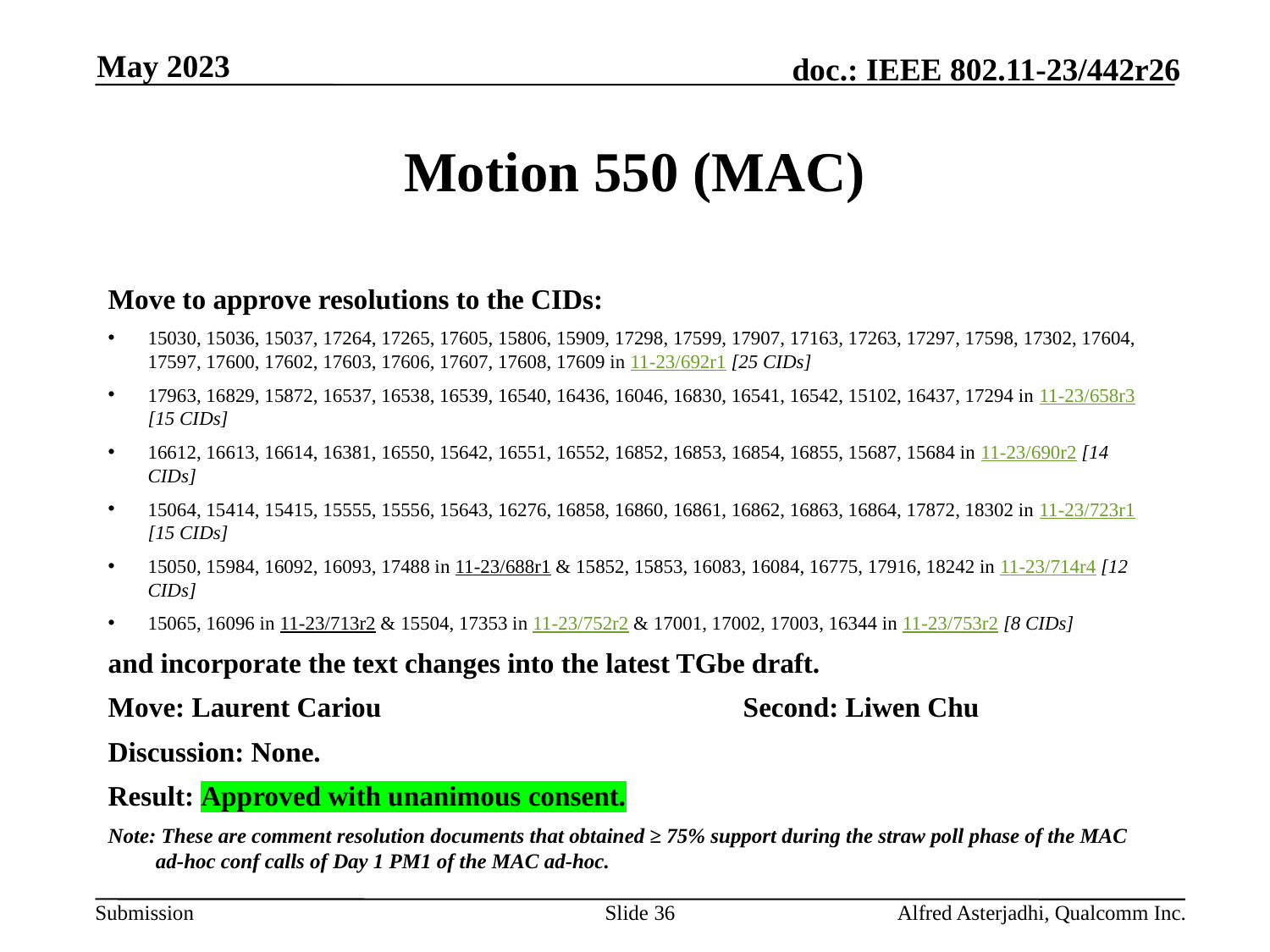

May 2023
# Motion 550 (MAC)
Move to approve resolutions to the CIDs:
15030, 15036, 15037, 17264, 17265, 17605, 15806, 15909, 17298, 17599, 17907, 17163, 17263, 17297, 17598, 17302, 17604, 17597, 17600, 17602, 17603, 17606, 17607, 17608, 17609 in 11-23/692r1 [25 CIDs]
17963, 16829, 15872, 16537, 16538, 16539, 16540, 16436, 16046, 16830, 16541, 16542, 15102, 16437, 17294 in 11-23/658r3 [15 CIDs]
16612, 16613, 16614, 16381, 16550, 15642, 16551, 16552, 16852, 16853, 16854, 16855, 15687, 15684 in 11-23/690r2 [14 CIDs]
15064, 15414, 15415, 15555, 15556, 15643, 16276, 16858, 16860, 16861, 16862, 16863, 16864, 17872, 18302 in 11-23/723r1 [15 CIDs]
15050, 15984, 16092, 16093, 17488 in 11-23/688r1 & 15852, 15853, 16083, 16084, 16775, 17916, 18242 in 11-23/714r4 [12 CIDs]
15065, 16096 in 11-23/713r2 & 15504, 17353 in 11-23/752r2 & 17001, 17002, 17003, 16344 in 11-23/753r2 [8 CIDs]
and incorporate the text changes into the latest TGbe draft.
Move: Laurent Cariou			Second: Liwen Chu
Discussion: None.
Result: Approved with unanimous consent.
Note: These are comment resolution documents that obtained ≥ 75% support during the straw poll phase of the MAC ad-hoc conf calls of Day 1 PM1 of the MAC ad-hoc.
Slide 36
Alfred Asterjadhi, Qualcomm Inc.